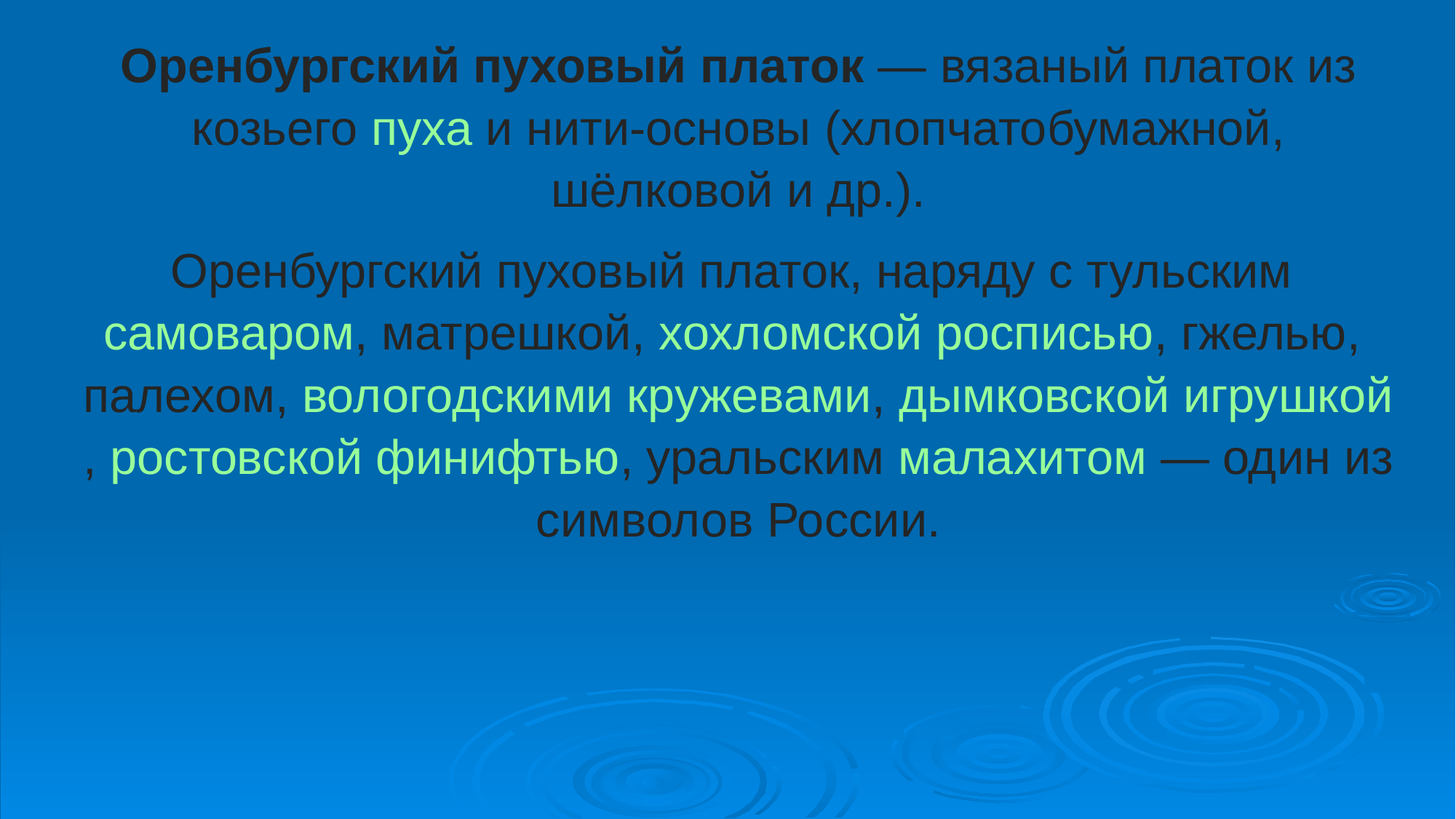

Оренбургский пуховый платок — вязаный платок из козьего пуха и нити-основы (хлопчатобумажной, шёлковой и др.).
Оренбургский пуховый платок, наряду с тульским самоваром, матрешкой, хохломской росписью, гжелью, палехом, вологодскими кружевами, дымковской игрушкой, ростовской финифтью, уральским малахитом — один из символов России.
#